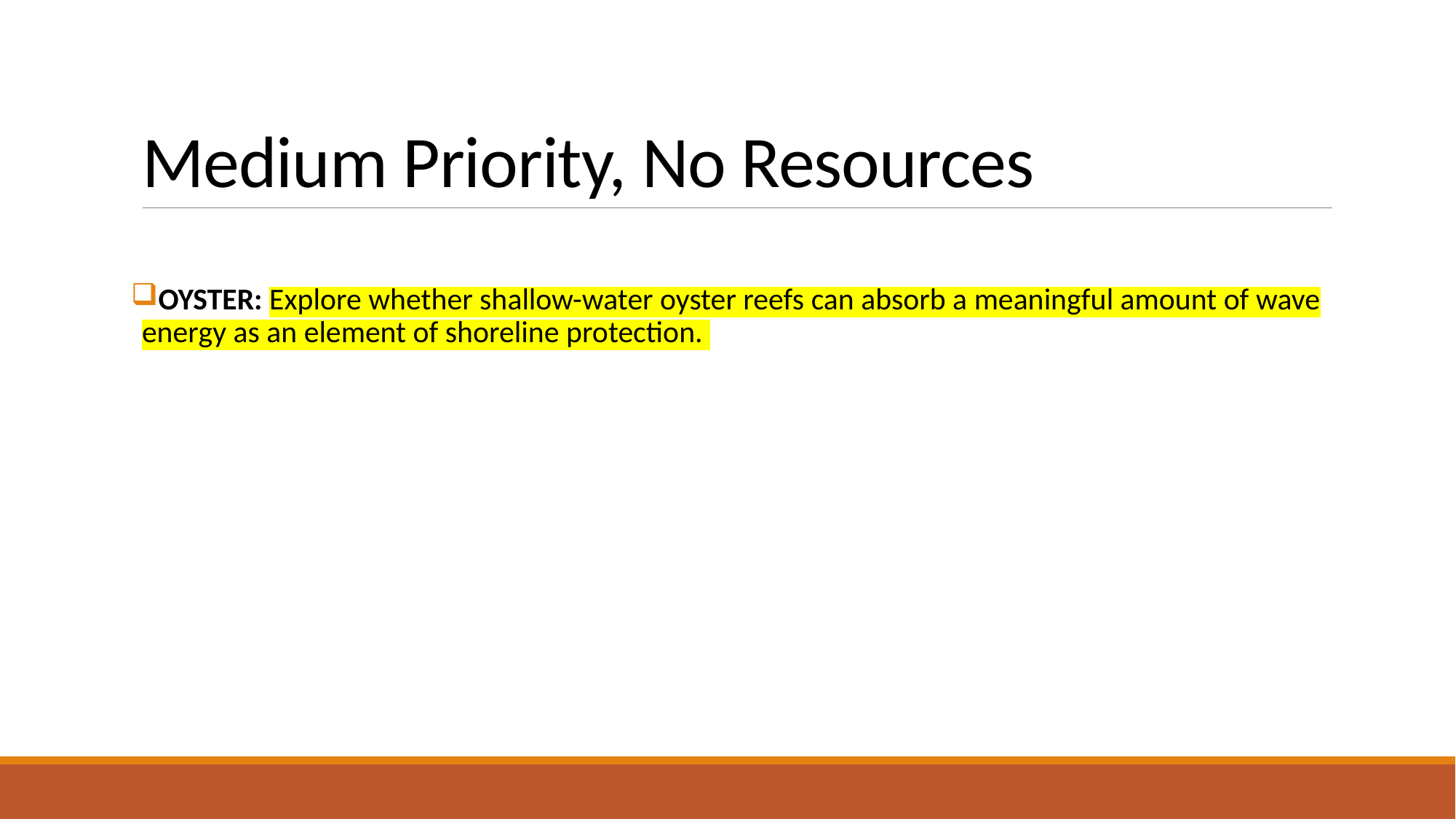

# Medium Priority, No Resources

OYSTER: Explore whether shallow-water oyster reefs can absorb a meaningful amount of wave energy as an element of shoreline protection.